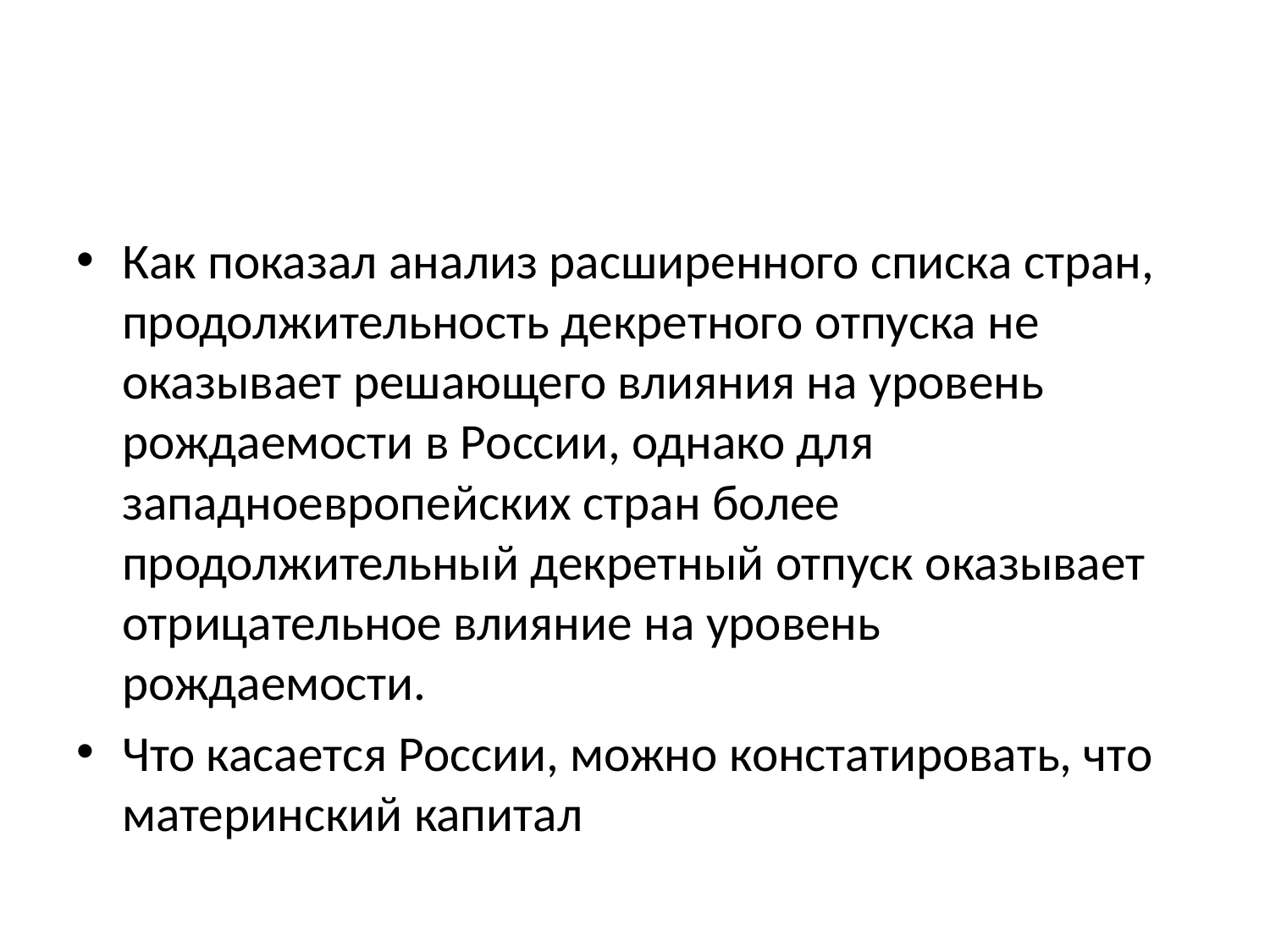

#
Как показал анализ расширенного списка стран, продолжительность декретного отпуска не оказывает решающего влияния на уровень рождаемости в России, однако для западноевропейских стран более продолжительный декретный отпуск оказывает отрицательное влияние на уровень рождаемости.
Что касается России, можно констатировать, что материнский капитал